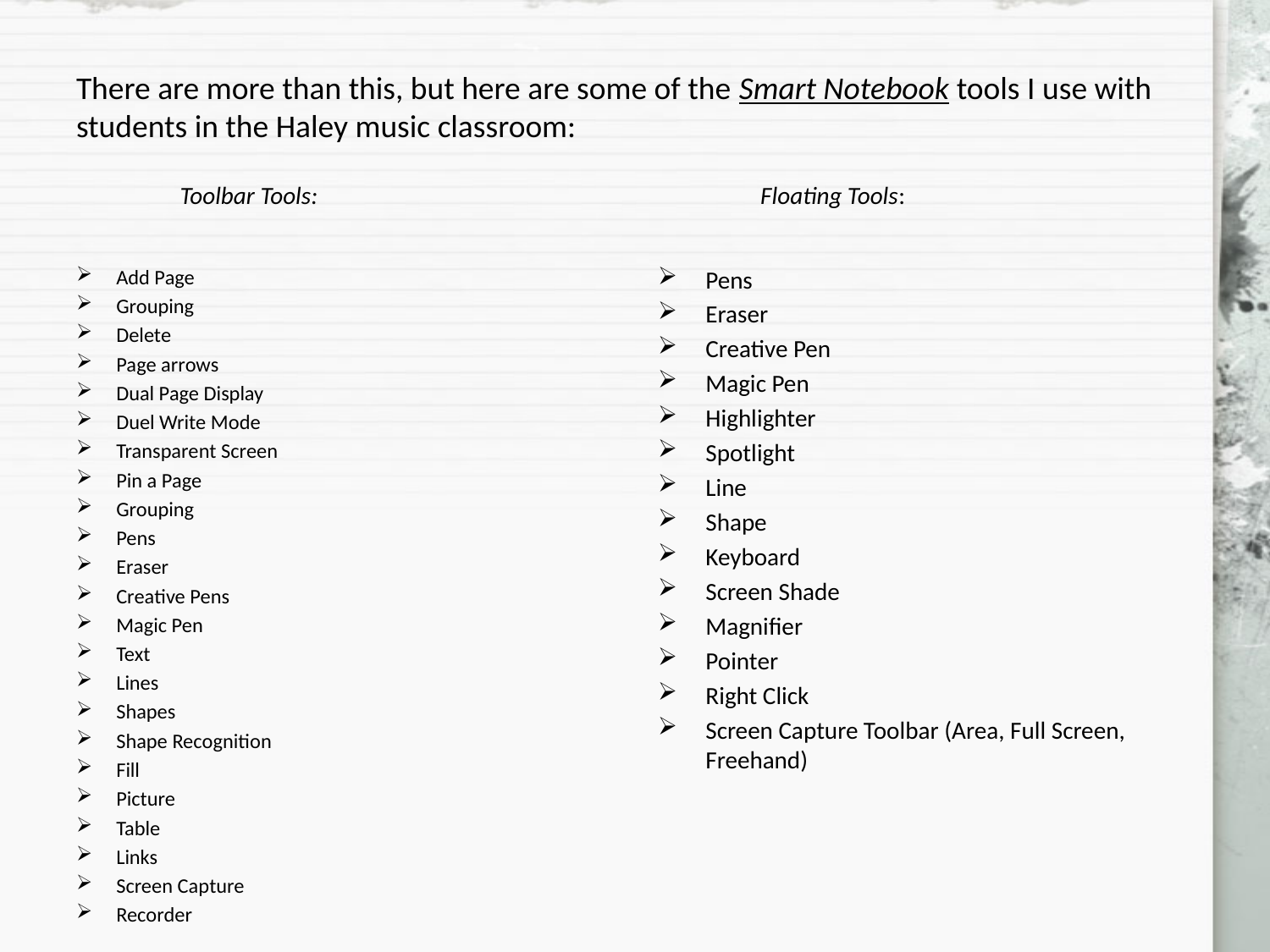

# There are more than this, but here are some of the Smart Notebook tools I use with students in the Haley music classroom:
Toolbar Tools:
Floating Tools:
Add Page
Grouping
Delete
Page arrows
Dual Page Display
Duel Write Mode
Transparent Screen
Pin a Page
Grouping
Pens
Eraser
Creative Pens
Magic Pen
Text
Lines
Shapes
Shape Recognition
Fill
Picture
Table
Links
Screen Capture
Recorder

Pens
Eraser
Creative Pen
Magic Pen
Highlighter
Spotlight
Line
Shape
Keyboard
Screen Shade
Magnifier
Pointer
Right Click
Screen Capture Toolbar (Area, Full Screen, Freehand)